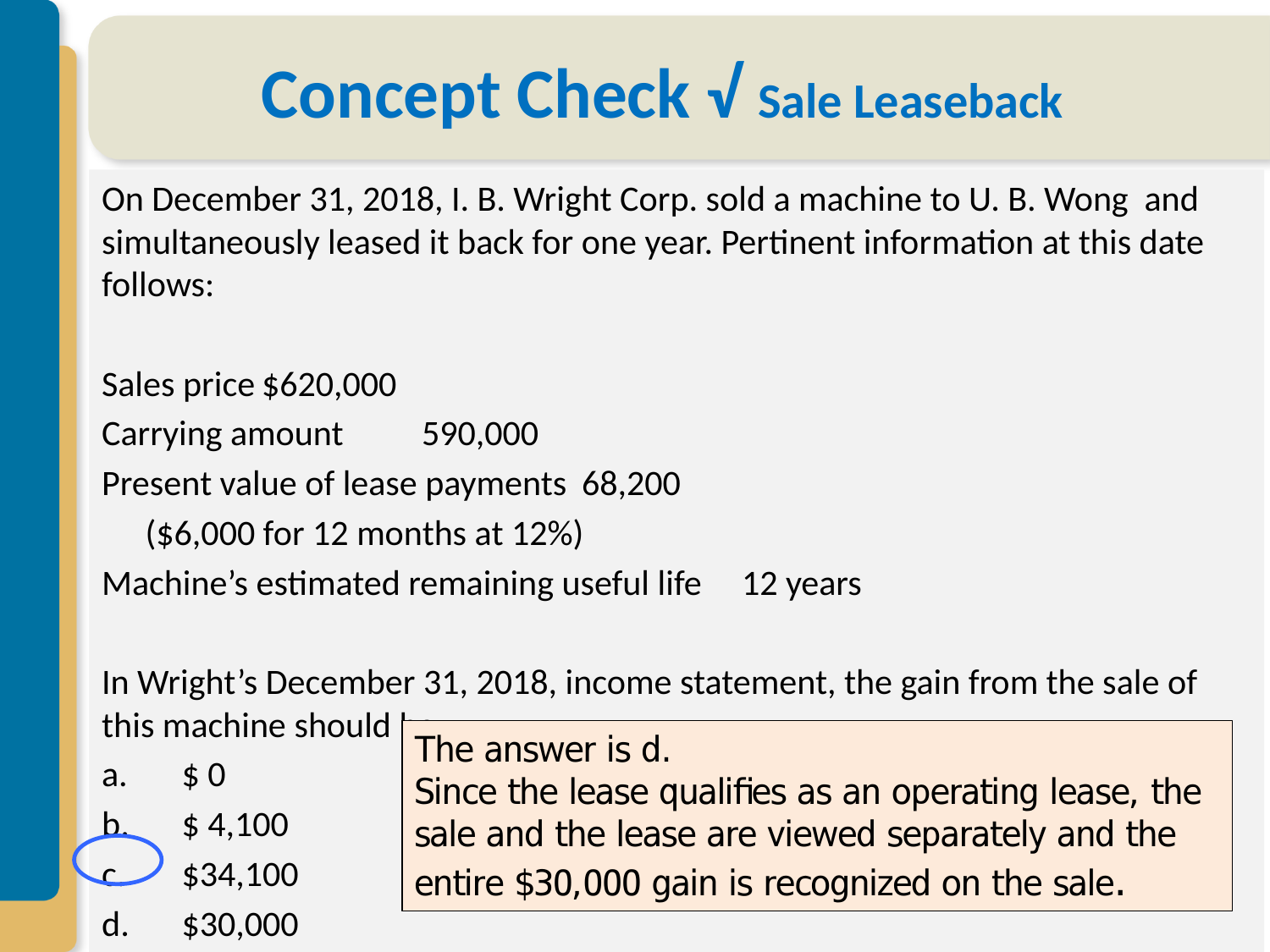

# Concept Check √ Sale Leaseback
On December 31, 2018, I. B. Wright Corp. sold a machine to U. B. Wong  and simultaneously leased it back for one year. Pertinent information at this date follows:

Sales price	$620,000
Carrying amount	590,000
Present value of lease payments	68,200
  ($6,000 for 12 months at 12%)
Machine’s estimated remaining useful life	12 years

In Wright’s December 31, 2018, income statement, the gain from the sale of this machine should be
a.	$ 0
b.	$ 4,100
c.	$34,100
d.	$30,000

The answer is d.
Since the lease qualifies as an operating lease, the sale and the lease are viewed separately and the entire $30,000 gain is recognized on the sale.